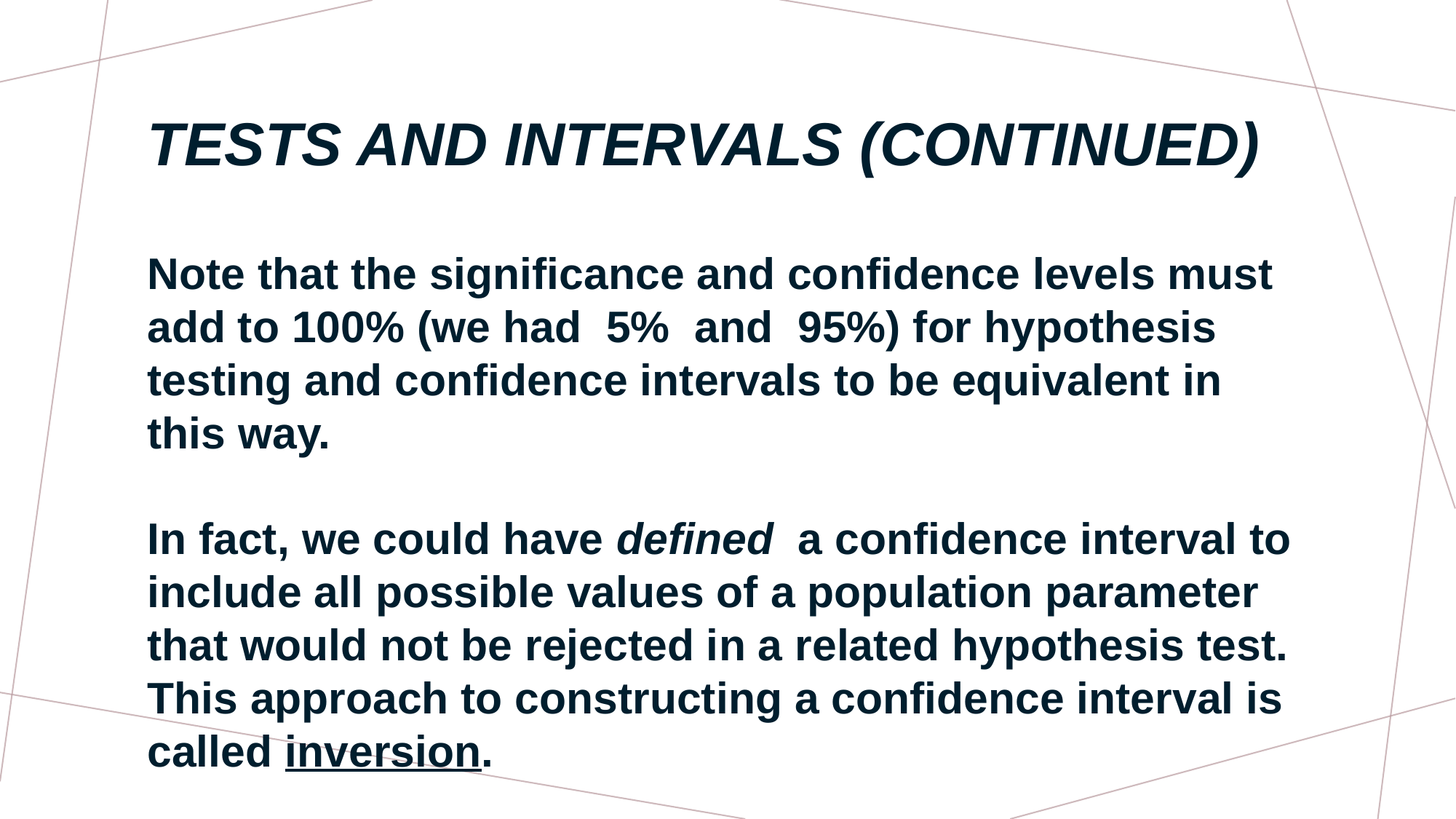

# TESTS AND INTERVALS (CONTINUED)
Note that the significance and confidence levels must add to 100% (we had  5%  and  95%) for hypothesis testing and confidence intervals to be equivalent in this way.

In fact, we could have defined  a confidence interval to include all possible values of a population parameter that would not be rejected in a related hypothesis test.  This approach to constructing a confidence interval is called inversion.